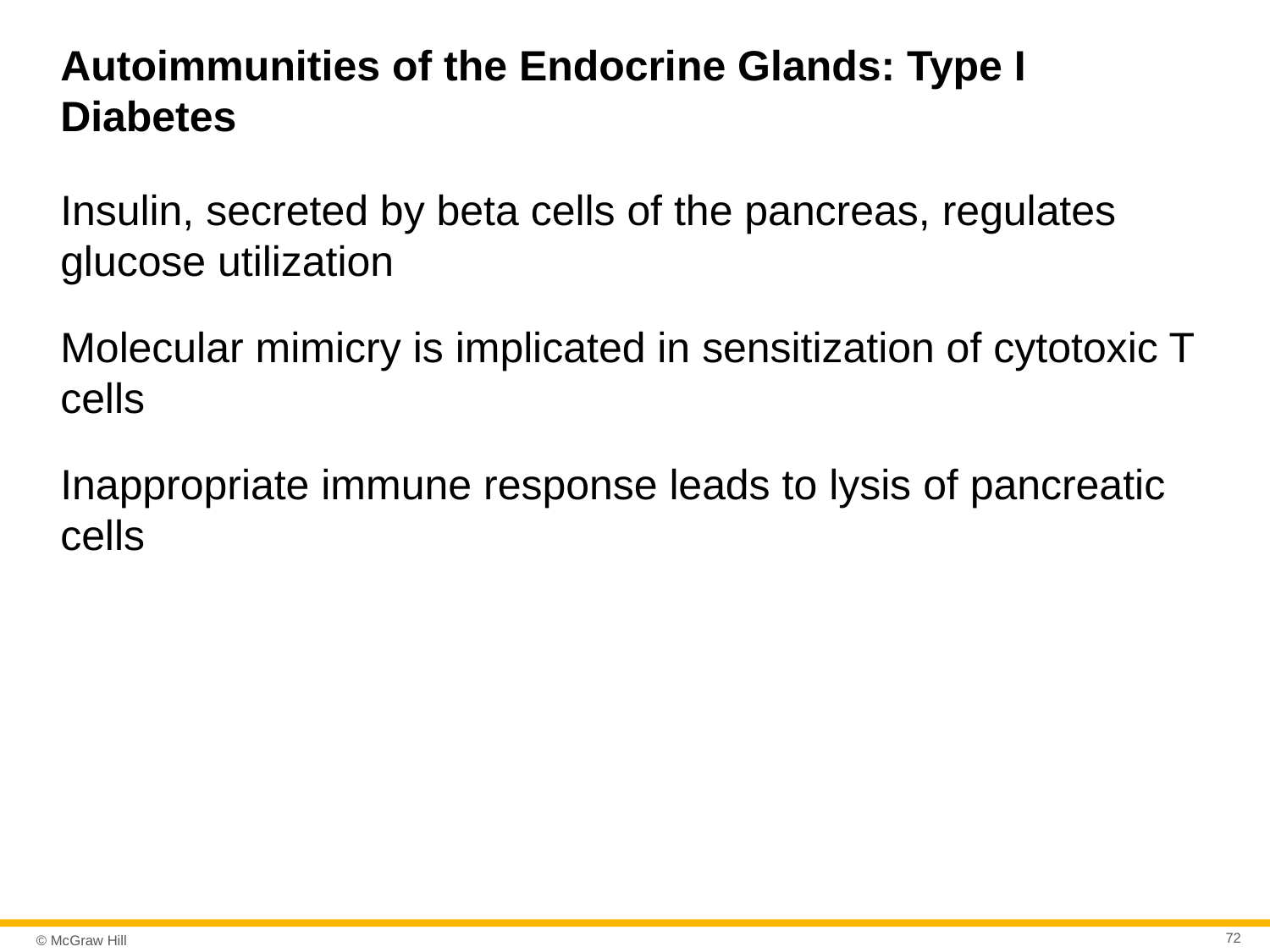

# Autoimmunities of the Endocrine Glands: Type I Diabetes
Insulin, secreted by beta cells of the pancreas, regulates glucose utilization
Molecular mimicry is implicated in sensitization of cytotoxic T cells
Inappropriate immune response leads to lysis of pancreatic cells